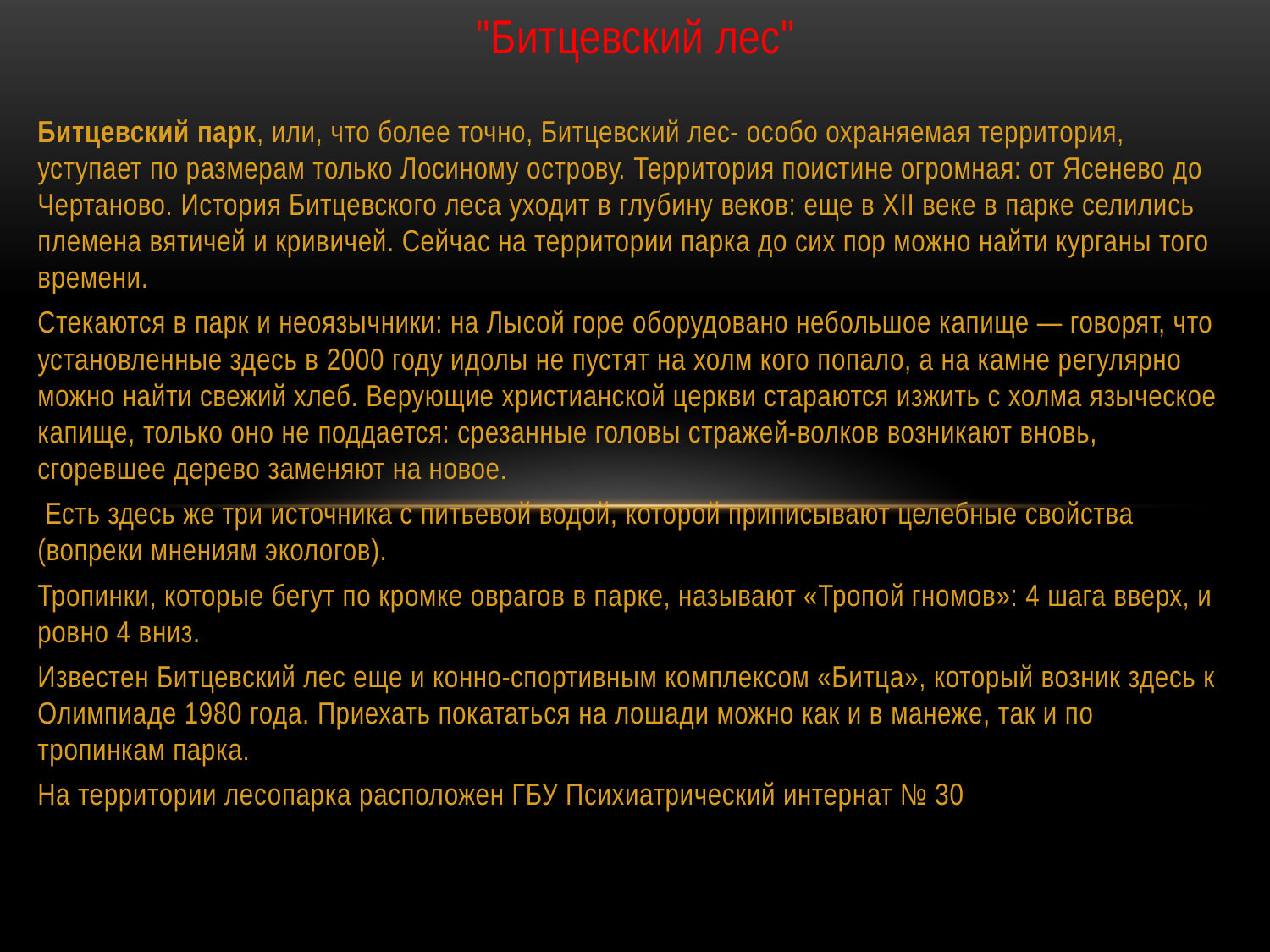

"Битцевский лес"

Битцевский парк, или, что более точно, Битцевский лес- особо охраняемая территория, уступает по размерам только Лосиному острову. Территория поистине огромная: от Ясенево до Чертаново. История Битцевского леса уходит в глубину веков: еще в XII веке в парке селились племена вятичей и кривичей. Сейчас на территории парка до сих пор можно найти курганы того времени.
Стекаются в парк и неоязычники: на Лысой горе оборудовано небольшое капище — говорят, что установленные здесь в 2000 году идолы не пустят на холм кого попало, а на камне регулярно можно найти свежий хлеб. Верующие христианской церкви стараются изжить с холма языческое капище, только оно не поддается: срезанные головы стражей-волков возникают вновь, сгоревшее дерево заменяют на новое.
 Есть здесь же три источника с питьевой водой, которой приписывают целебные свойства (вопреки мнениям экологов).
Тропинки, которые бегут по кромке оврагов в парке, называют «Тропой гномов»: 4 шага вверх, и ровно 4 вниз.
Известен Битцевский лес еще и конно-спортивным комплексом «Битца», который возник здесь к Олимпиаде 1980 года. Приехать покататься на лошади можно как и в манеже, так и по тропинкам парка.
На территории лесопарка расположен ГБУ Психиатрический интернат № 30